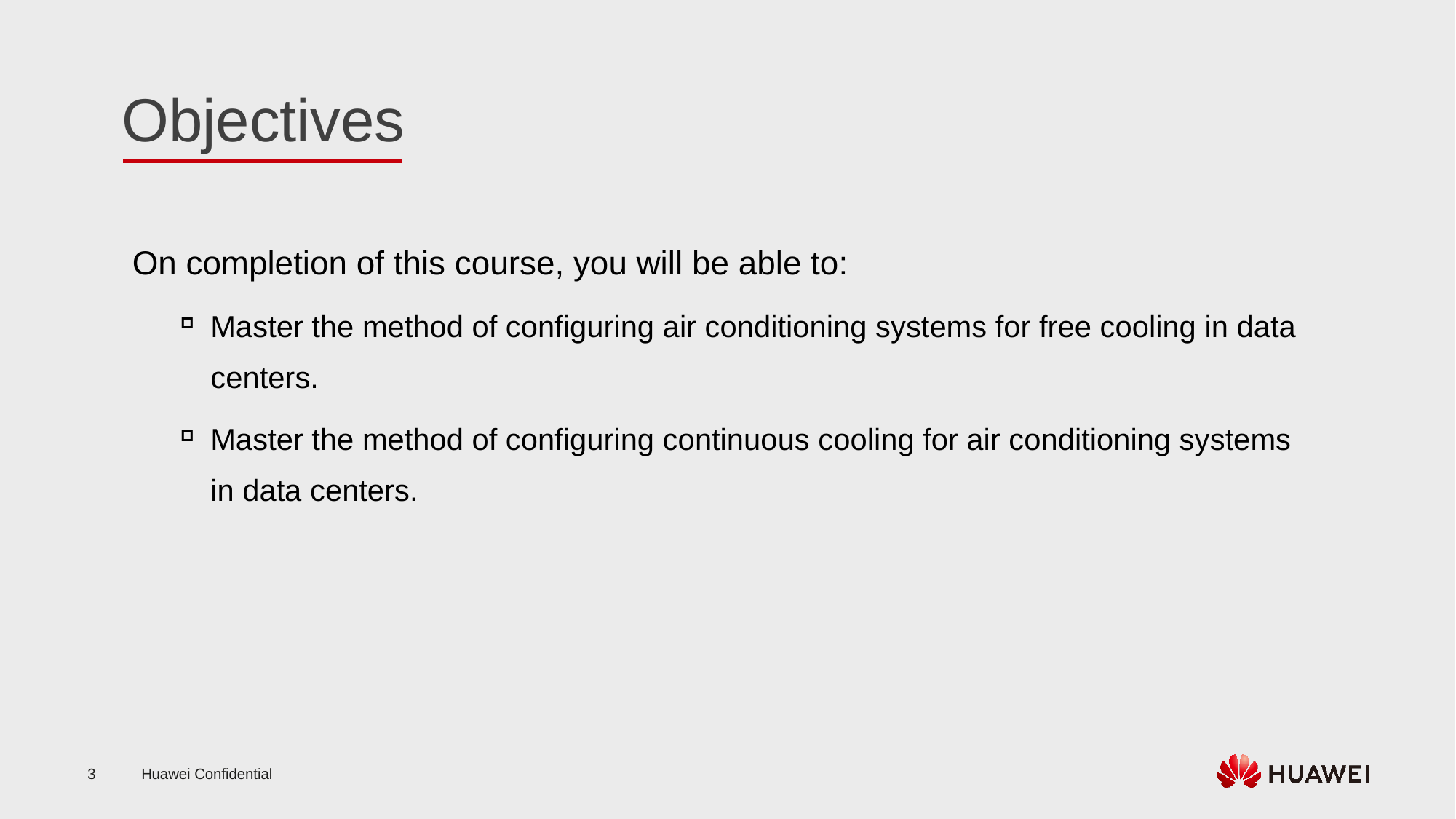

On completion of this course, you will be able to:
Master the method of configuring air conditioning systems for free cooling in data centers.
Master the method of configuring continuous cooling for air conditioning systems in data centers.